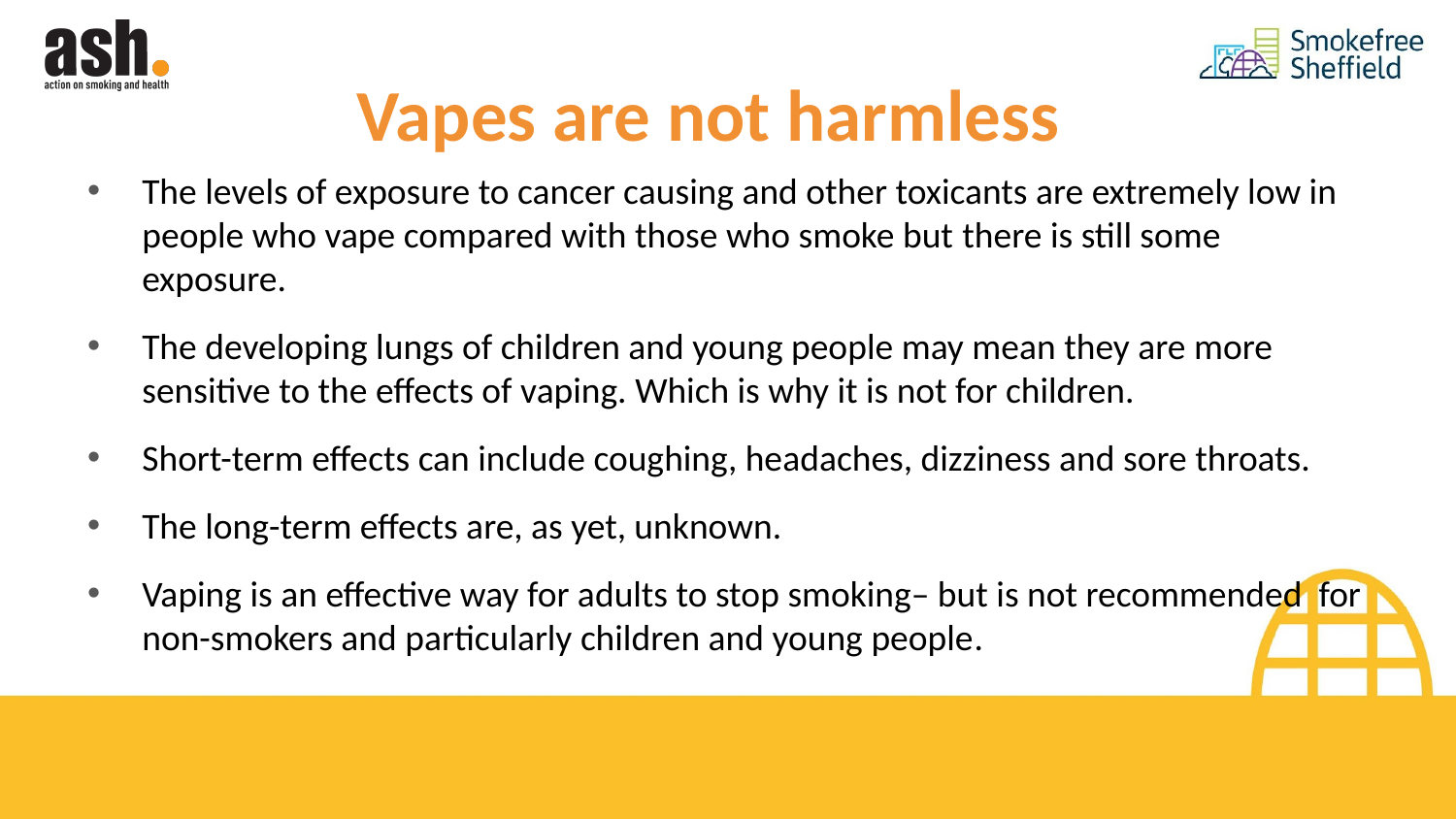

# Vapes are not harmless
The levels of exposure to cancer causing and other toxicants are extremely low in people who vape compared with those who smoke but there is still some exposure.
The developing lungs of children and young people may mean they are more sensitive to the effects of vaping. Which is why it is not for children.
Short-term effects can include coughing, headaches, dizziness and sore throats.
The long-term effects are, as yet, unknown.
Vaping is an effective way for adults to stop smoking– but is not recommended  for non-smokers and particularly children and young people.